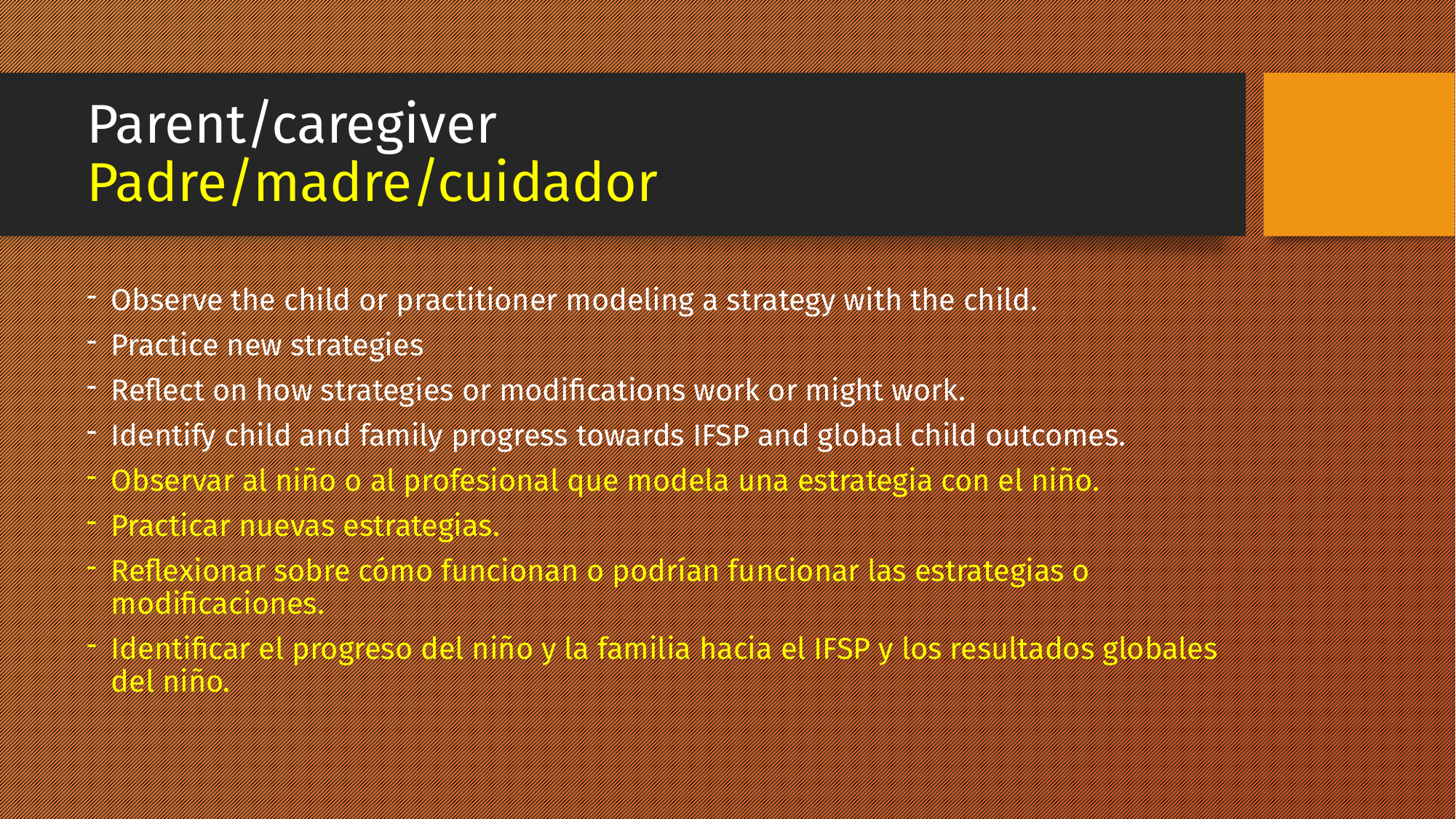

# Parent/caregiver Padre/madre/cuidador
Observe the child or practitioner modeling a strategy with the child.
Practice new strategies
Reflect on how strategies or modifications work or might work.
Identify child and family progress towards IFSP and global child outcomes.
Observar al niño o al profesional que modela una estrategia con el niño.
Practicar nuevas estrategias.
Reflexionar sobre cómo funcionan o podrían funcionar las estrategias o modificaciones.
Identificar el progreso del niño y la familia hacia el IFSP y los resultados globales del niño.